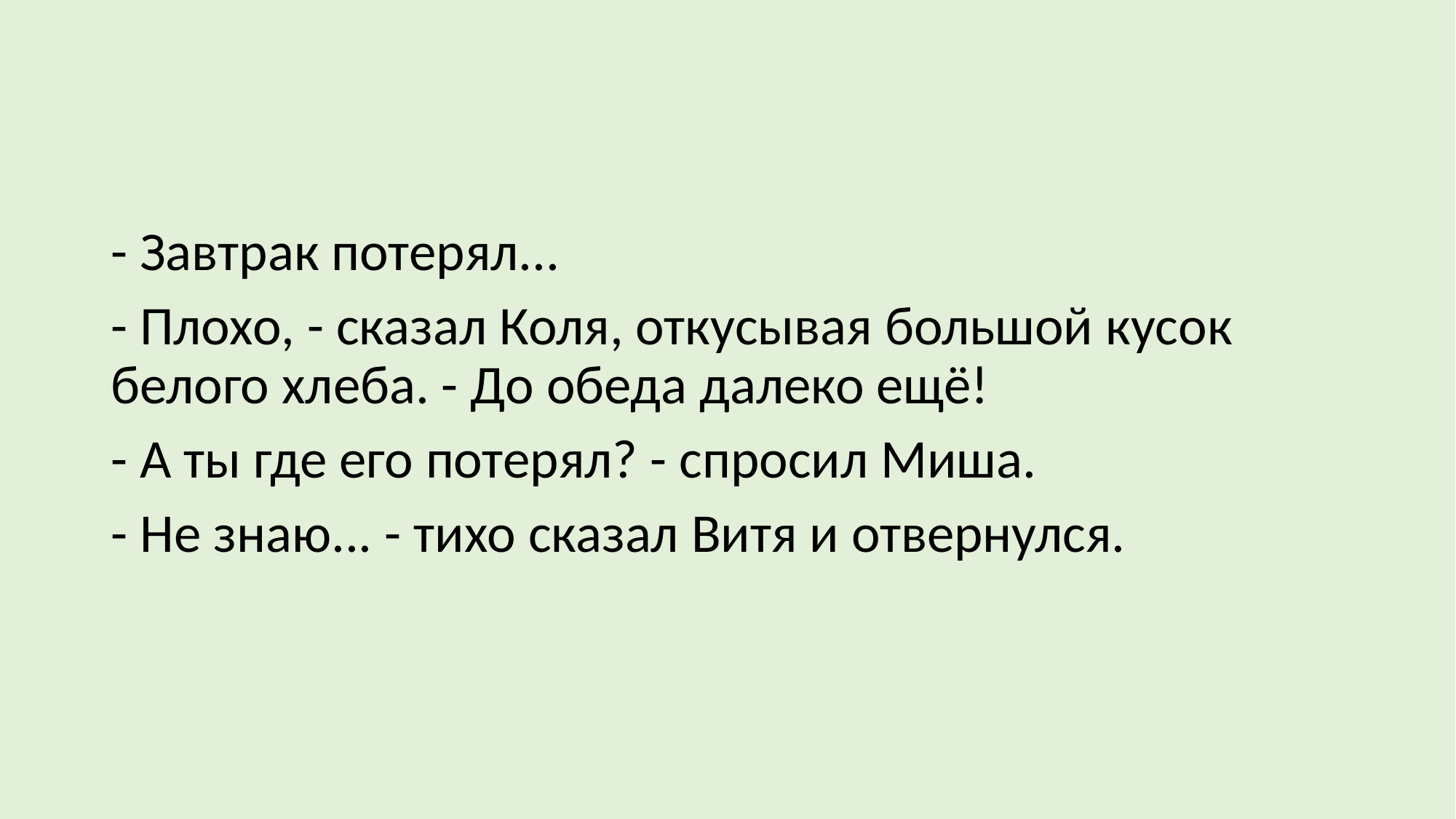

#
- Завтрак потерял...
- Плохо, - сказал Коля, откусывая большой кусок белого хлеба. - До обеда далеко ещё!
- А ты где его потерял? - спросил Миша.
- Не знаю... - тихо сказал Витя и отвернулся.